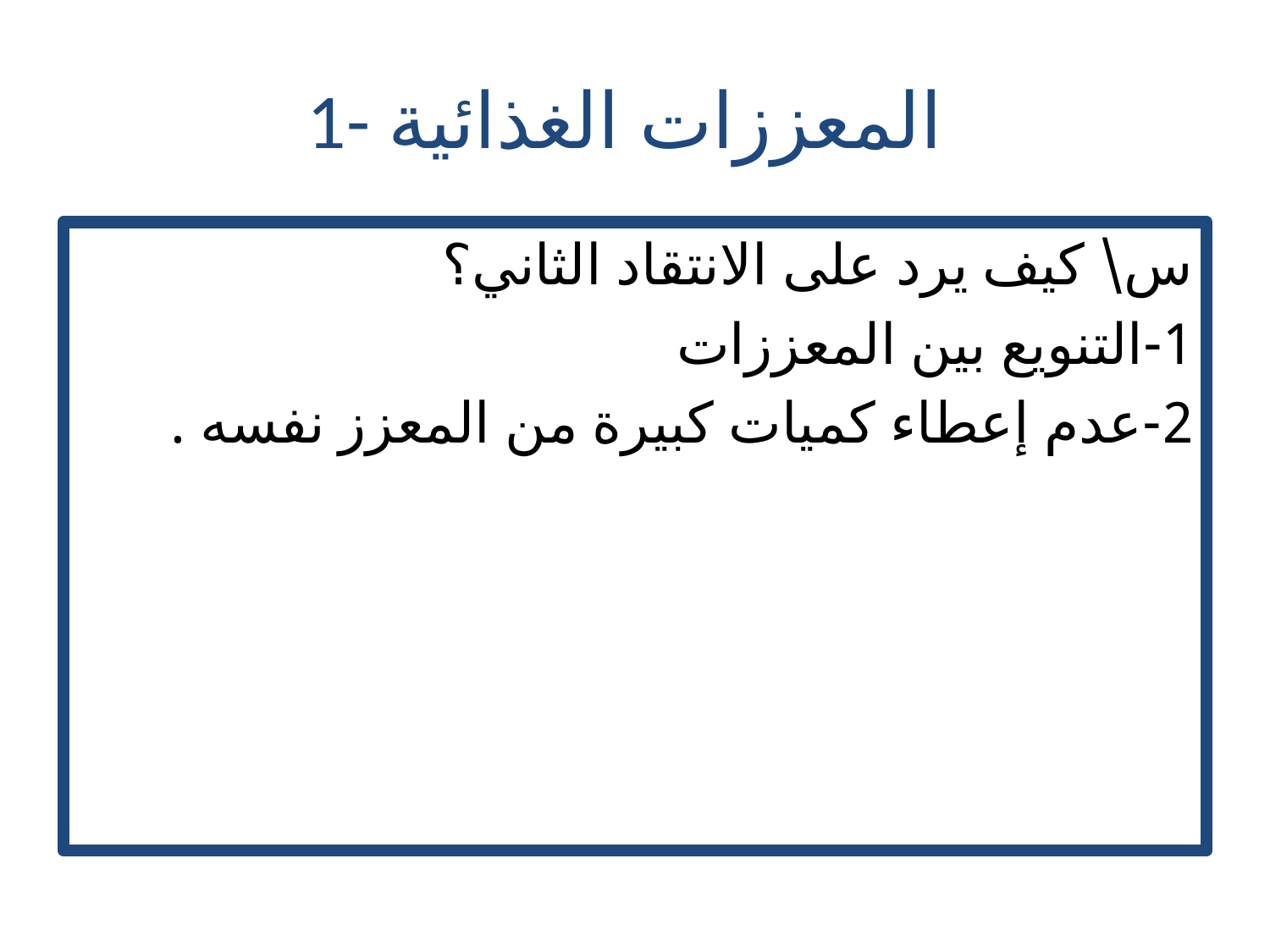

# 1- المعززات الغذائية
س\ كيف يرد على الانتقاد الثاني؟
1-التنويع بين المعززات
2-عدم إعطاء كميات كبيرة من المعزز نفسه .